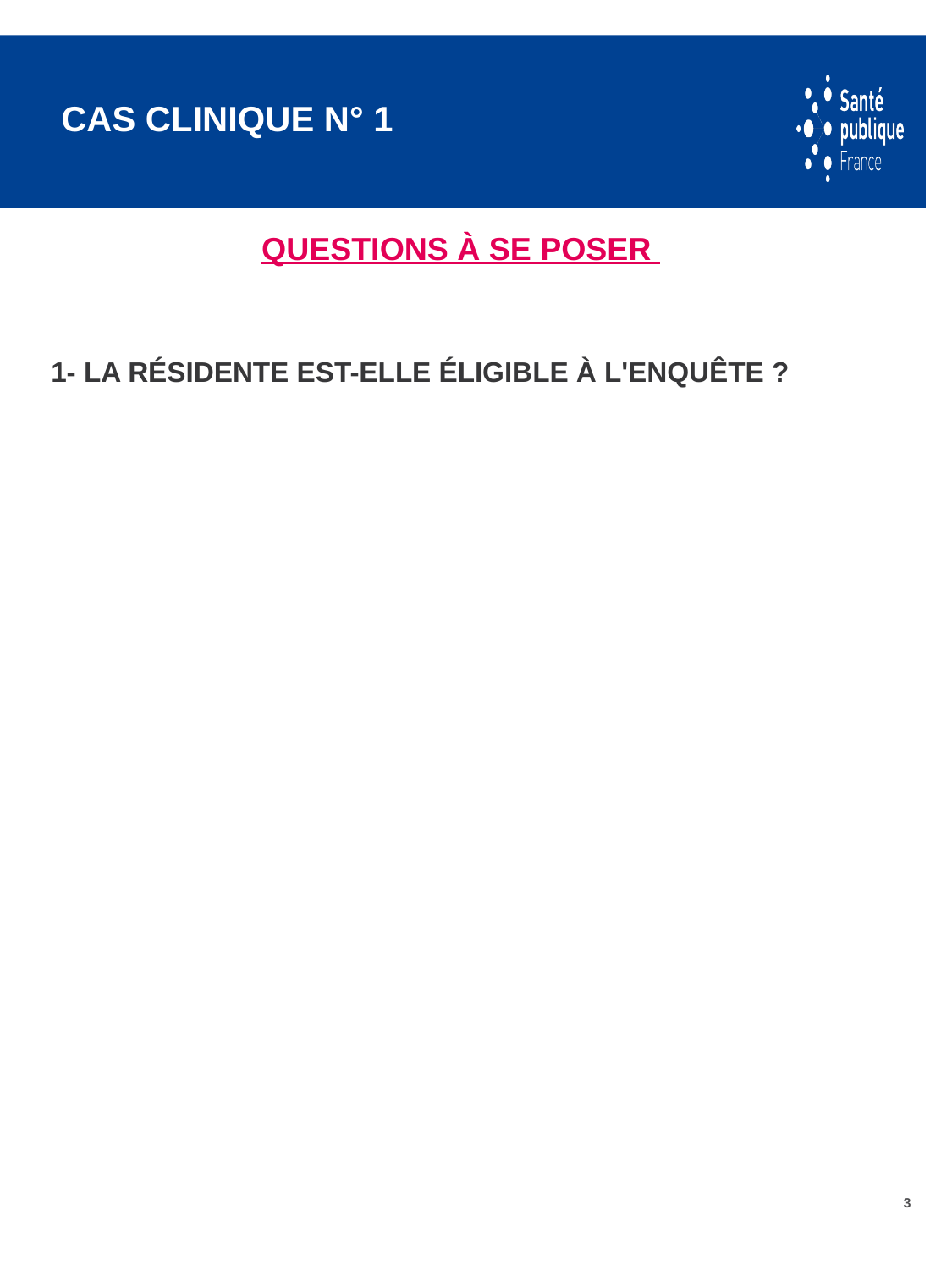

# Cas clinique n° 1
Questions à se poser

1- La résidente est-elle éligible à l'Enquête ?